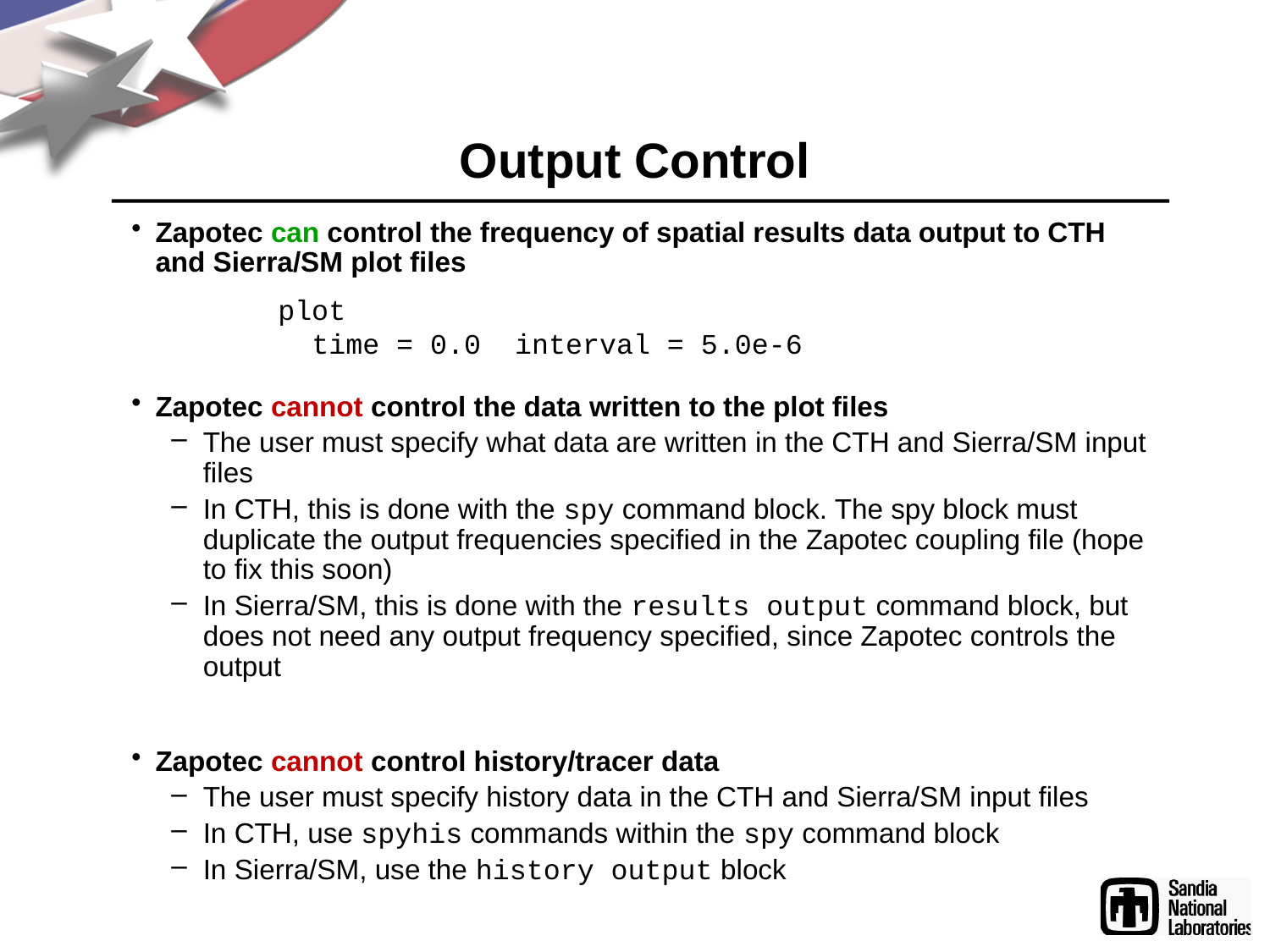

# Output Control
Zapotec can control the frequency of spatial results data output to CTH and Sierra/SM plot files

Zapotec cannot control the data written to the plot files
The user must specify what data are written in the CTH and Sierra/SM input files
In CTH, this is done with the spy command block. The spy block must duplicate the output frequencies specified in the Zapotec coupling file (hope to fix this soon)
In Sierra/SM, this is done with the results output command block, but does not need any output frequency specified, since Zapotec controls the output

Zapotec cannot control history/tracer data
The user must specify history data in the CTH and Sierra/SM input files
In CTH, use spyhis commands within the spy command block
In Sierra/SM, use the history output block

plot
  time = 0.0  interval = 5.0e-6